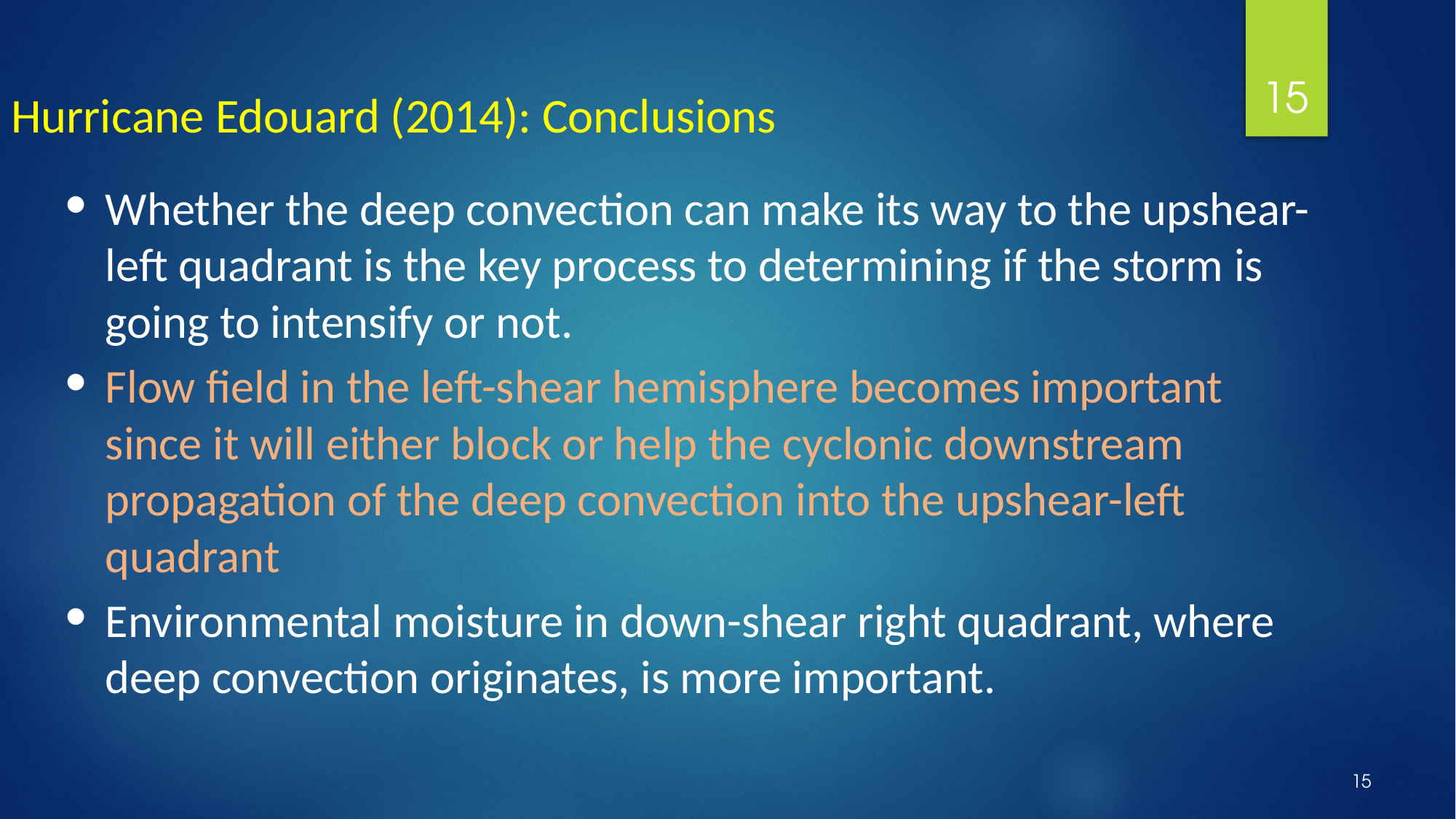

15
Hurricane Edouard (2014): Conclusions
Whether the deep convection can make its way to the upshear-left quadrant is the key process to determining if the storm is going to intensify or not.
Flow field in the left-shear hemisphere becomes important since it will either block or help the cyclonic downstream propagation of the deep convection into the upshear-left quadrant
Environmental moisture in down-shear right quadrant, where deep convection originates, is more important.
15